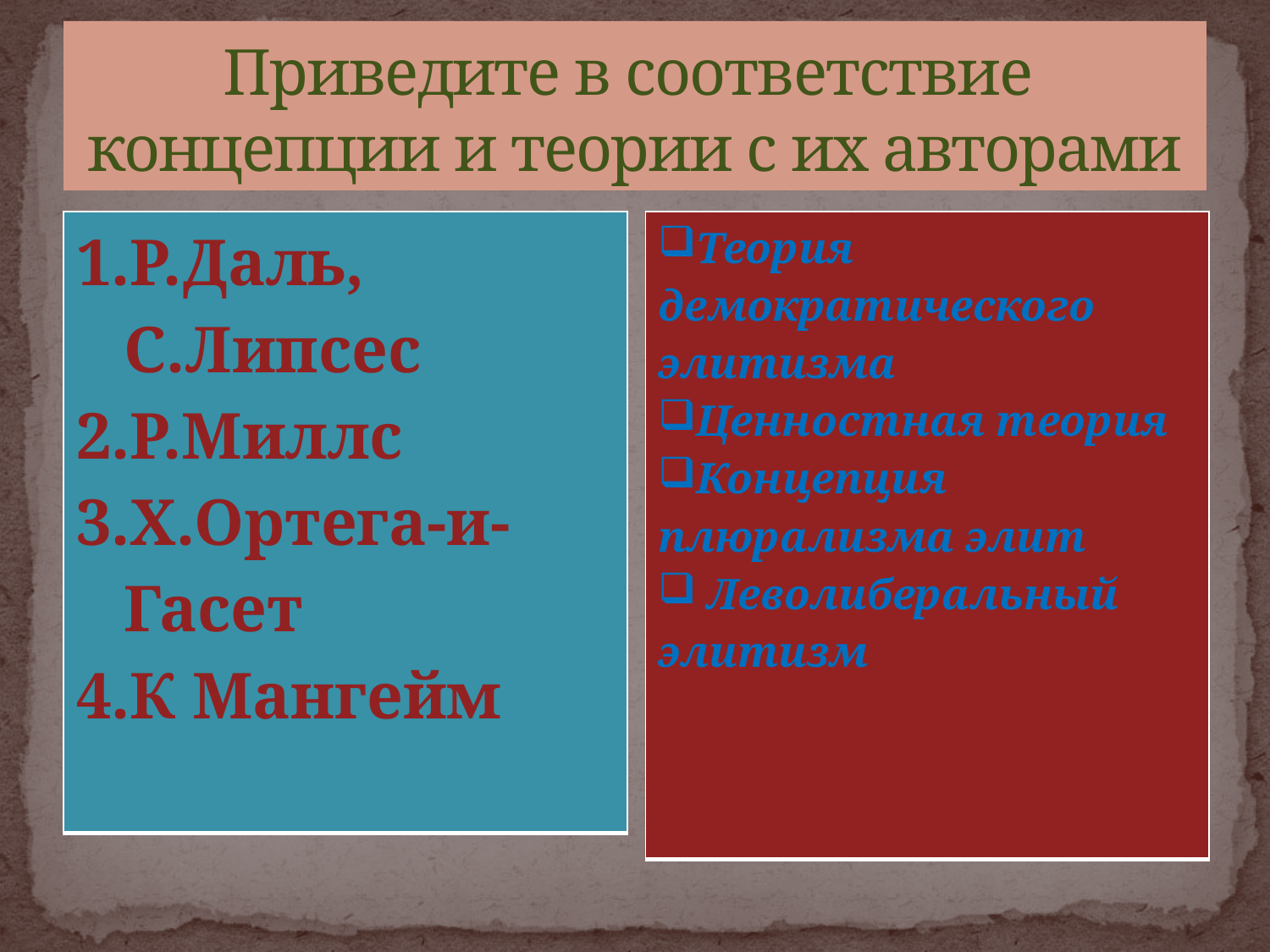

# Приведите в соответствие  концепции и теории с их авторами
| Р.Даль, С.Липсес Р.Миллс Х.Ортега-и-Гасет К Мангейм |
| --- |
| Теория демократического элитизма Ценностная теория Концепция плюрализма элит Леволиберальный элитизм |
| --- |